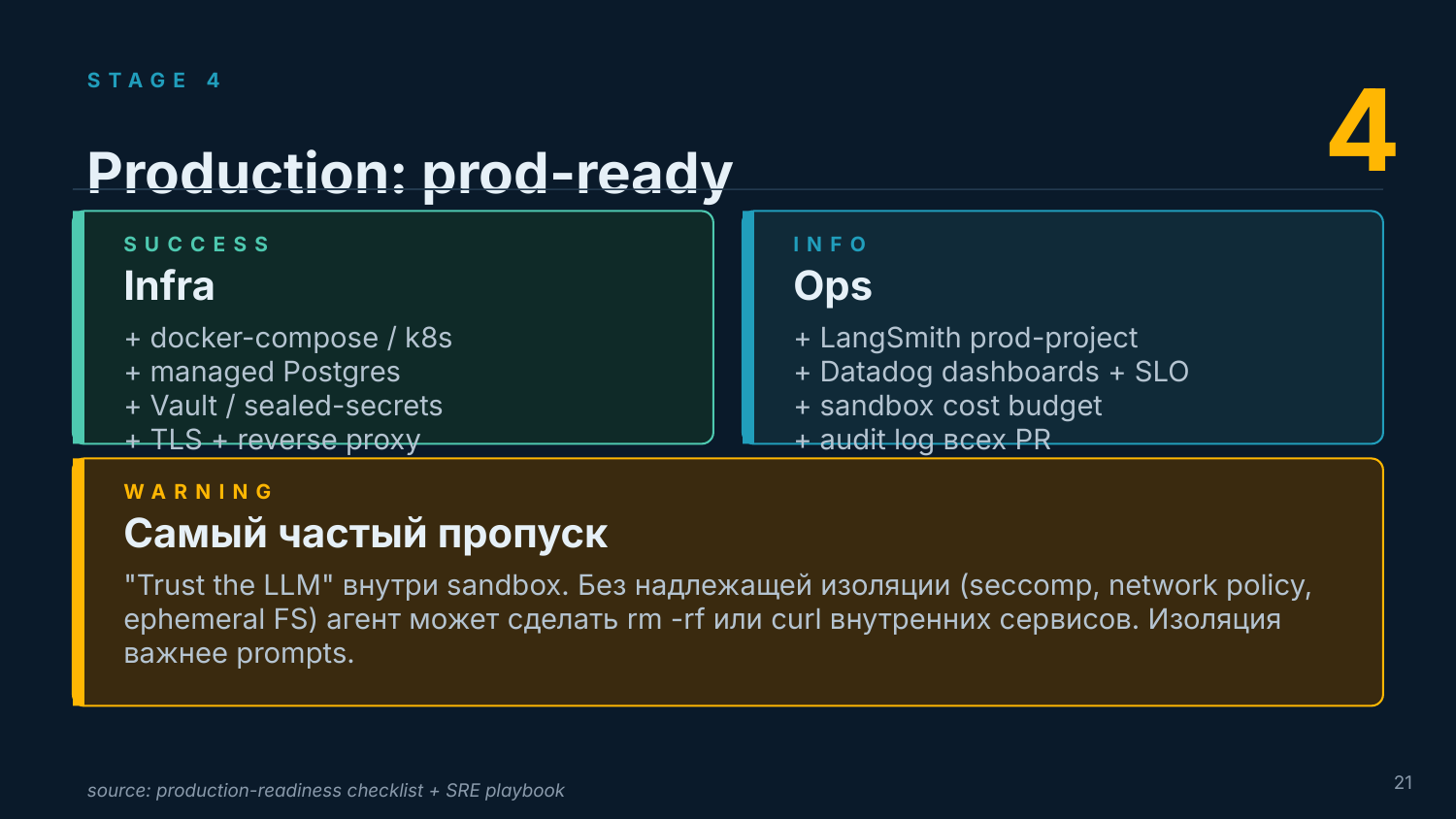

4
STAGE 4
Production: prod-ready

SUCCESS
INFO
Infra
Ops
+ docker-compose / k8s
+ managed Postgres
+ Vault / sealed-secrets
+ TLS + reverse proxy
+ rate limit на /webhooks/*
+ idempotency keys
+ LangSmith prod-project
+ Datadog dashboards + SLO
+ sandbox cost budget
+ audit log всех PR
+ docs: runbook, on-call
+ load test 100 threads

WARNING
Самый частый пропуск
"Trust the LLM" внутри sandbox. Без надлежащей изоляции (seccomp, network policy, ephemeral FS) агент может сделать rm -rf или curl внутренних сервисов. Изоляция важнее prompts.
21
source: production-readiness checklist + SRE playbook